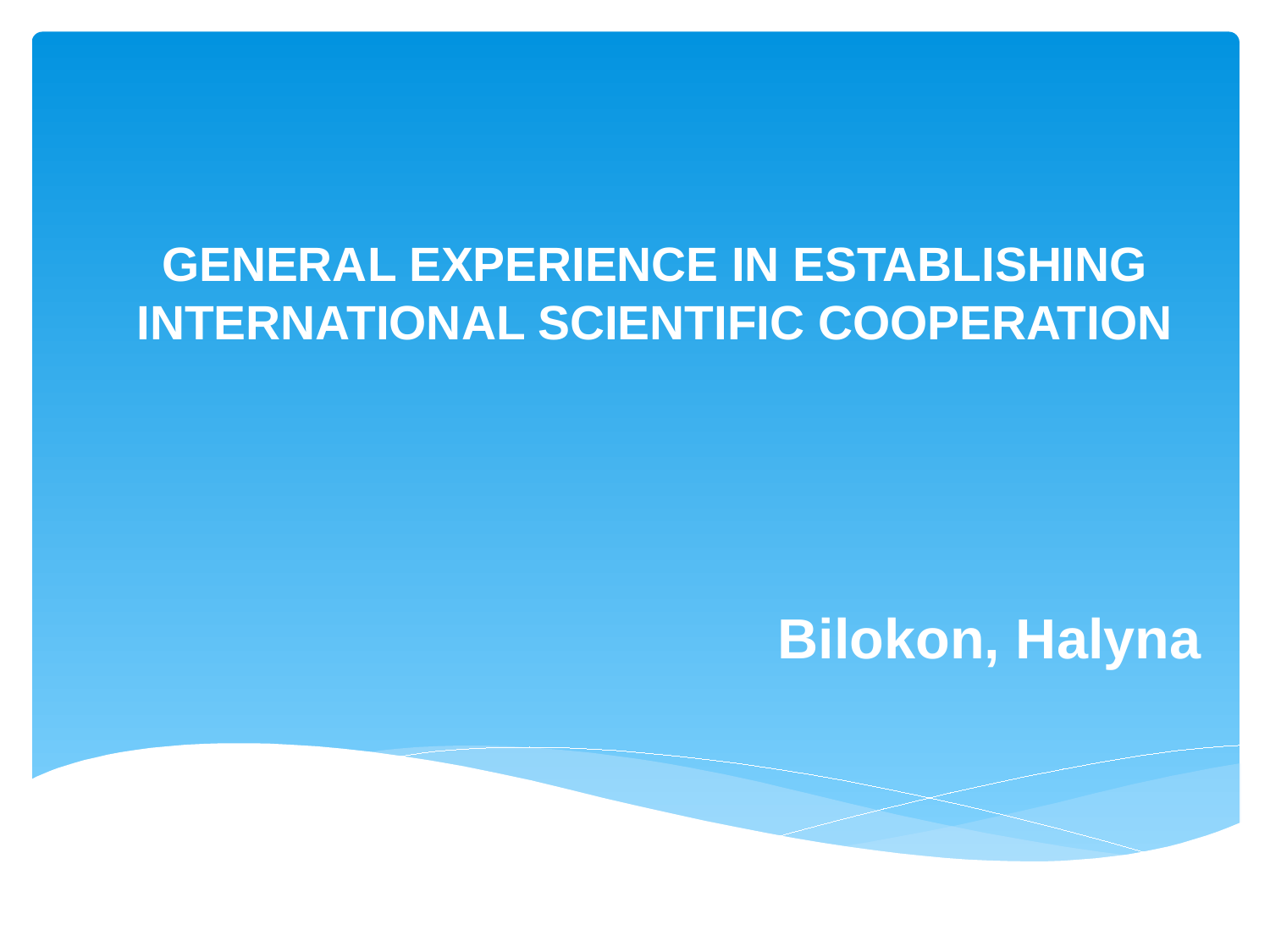

# GENERAL EXPERIENCE IN ESTABLISHING INTERNATIONAL SCIENTIFIC COOPERATION
Bilokon, Halyna